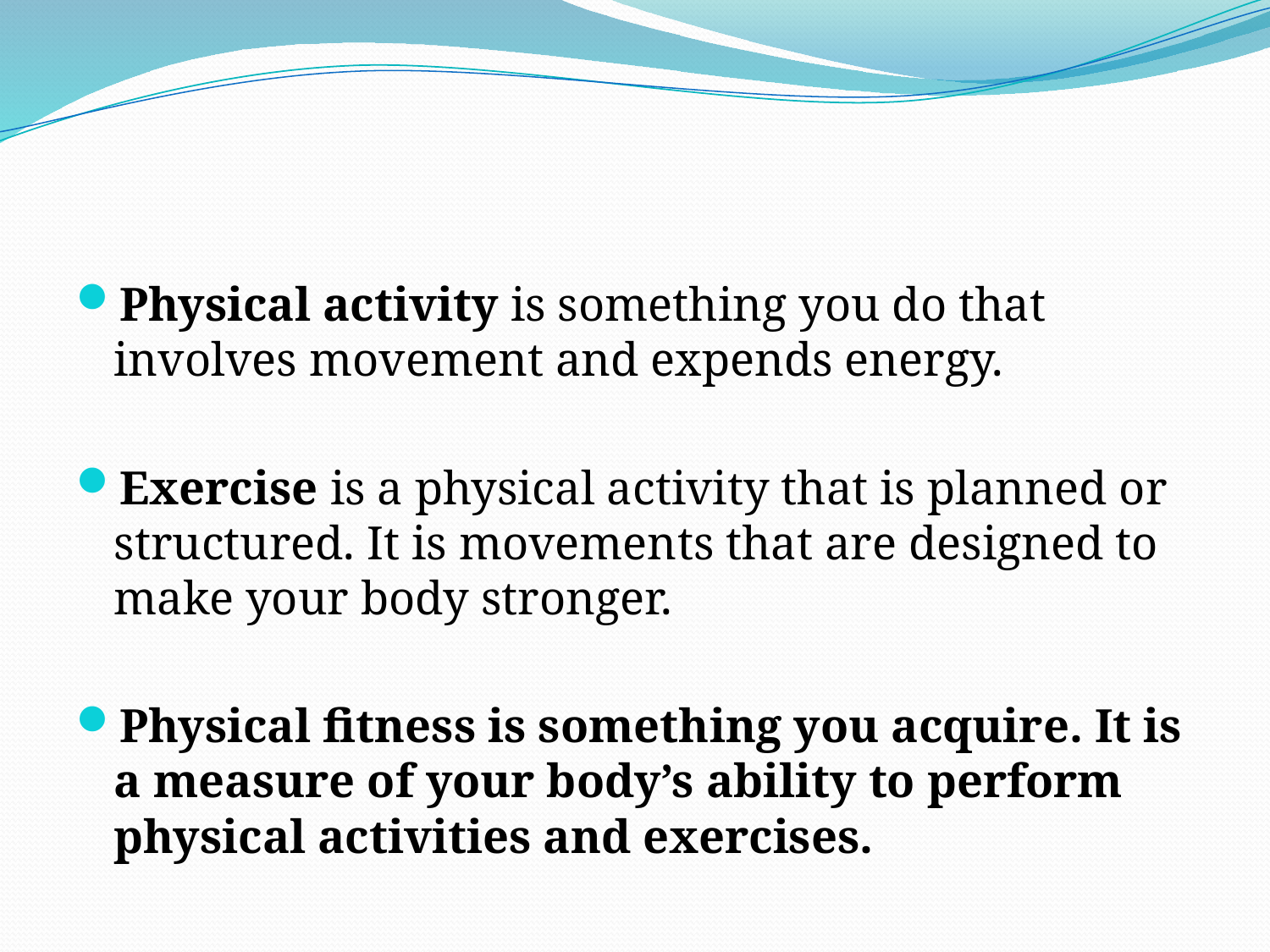

#
Physical activity is something you do that involves movement and expends energy.

Exercise is a physical activity that is planned or structured. It is movements that are designed to make your body stronger.

Physical fitness is something you acquire. It is a measure of your body’s ability to perform physical activities and exercises.